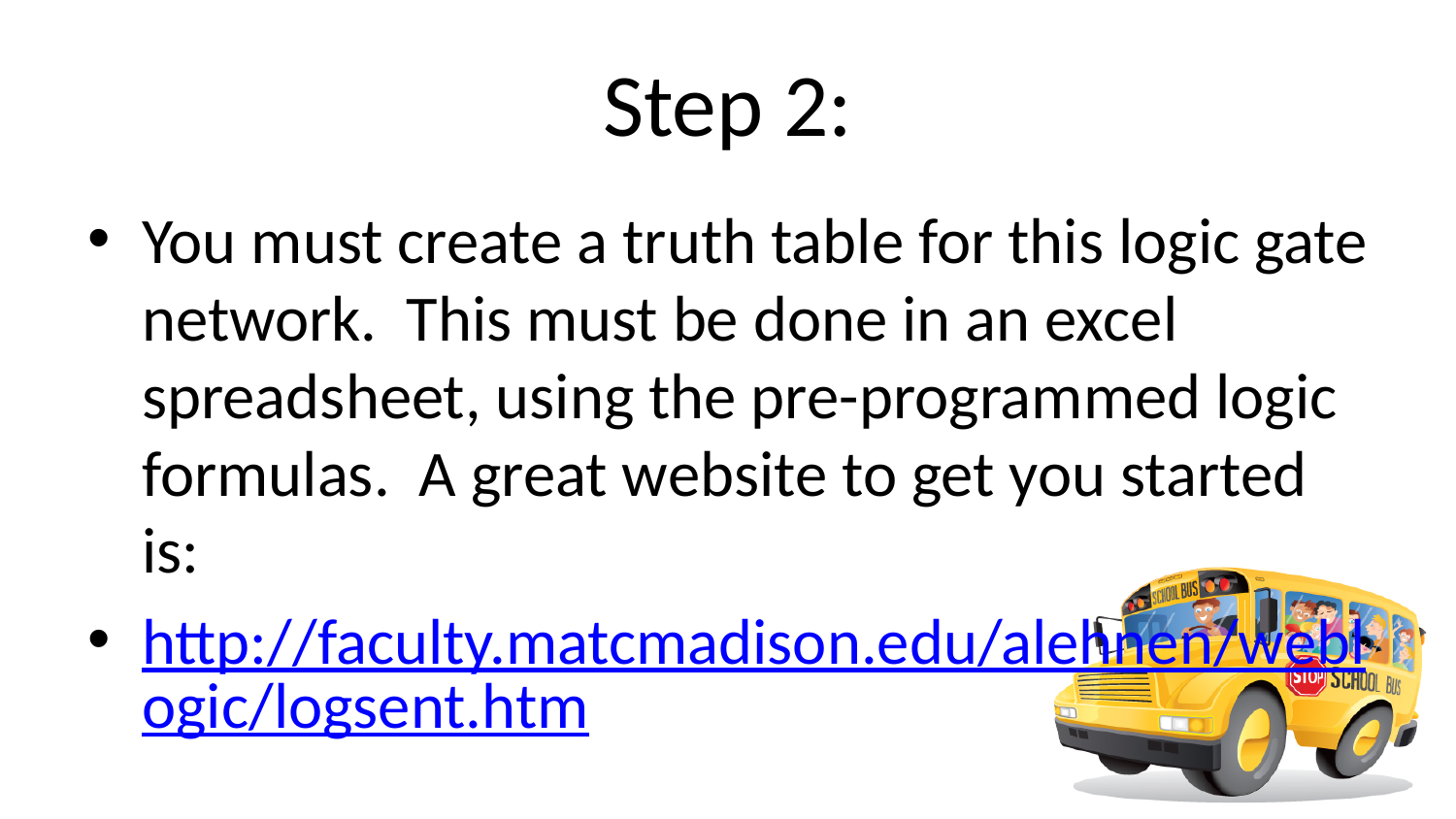

# Step 2:
You must create a truth table for this logic gate network.  This must be done in an excel spreadsheet, using the pre-programmed logic formulas.  A great website to get you started is:
http://faculty.matcmadison.edu/alehnen/weblogic/logsent.htm